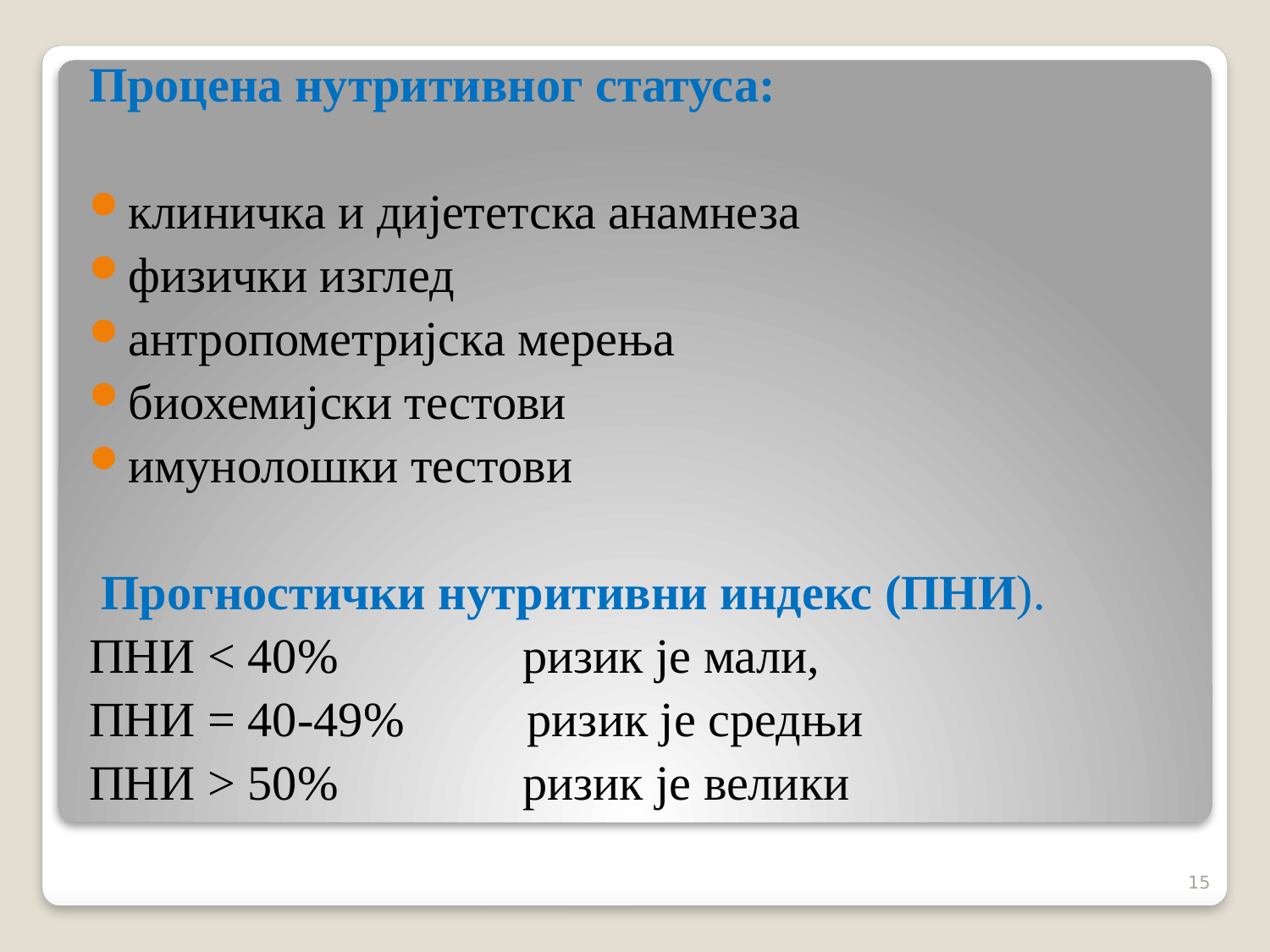

Процена нутритивног статуса:

клиничка и дијететска анамнеза
физички изглед
антропометријска мерења
биохемијски тестови
имунолошки тестови

 Прогностички нутритивни индекс (ПНИ).
ПНИ < 40%               ризик је мали,
ПНИ = 40-49%          ризик је средњи
ПНИ > 50%               ризик је велики
15